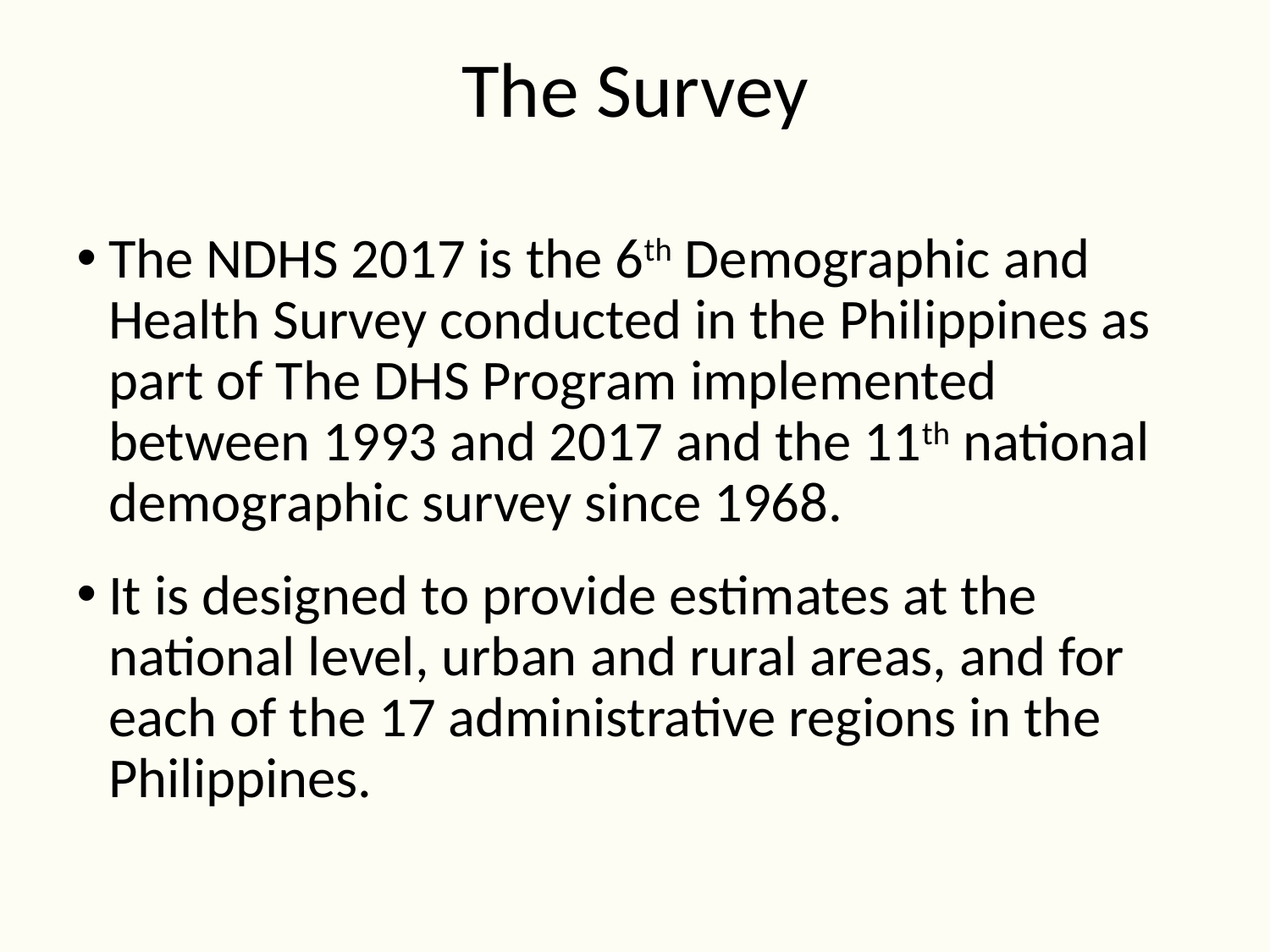

# The Survey
The NDHS 2017 is the 6th Demographic and Health Survey conducted in the Philippines as part of The DHS Program implemented between 1993 and 2017 and the 11th national demographic survey since 1968.
It is designed to provide estimates at the national level, urban and rural areas, and for each of the 17 administrative regions in the Philippines.